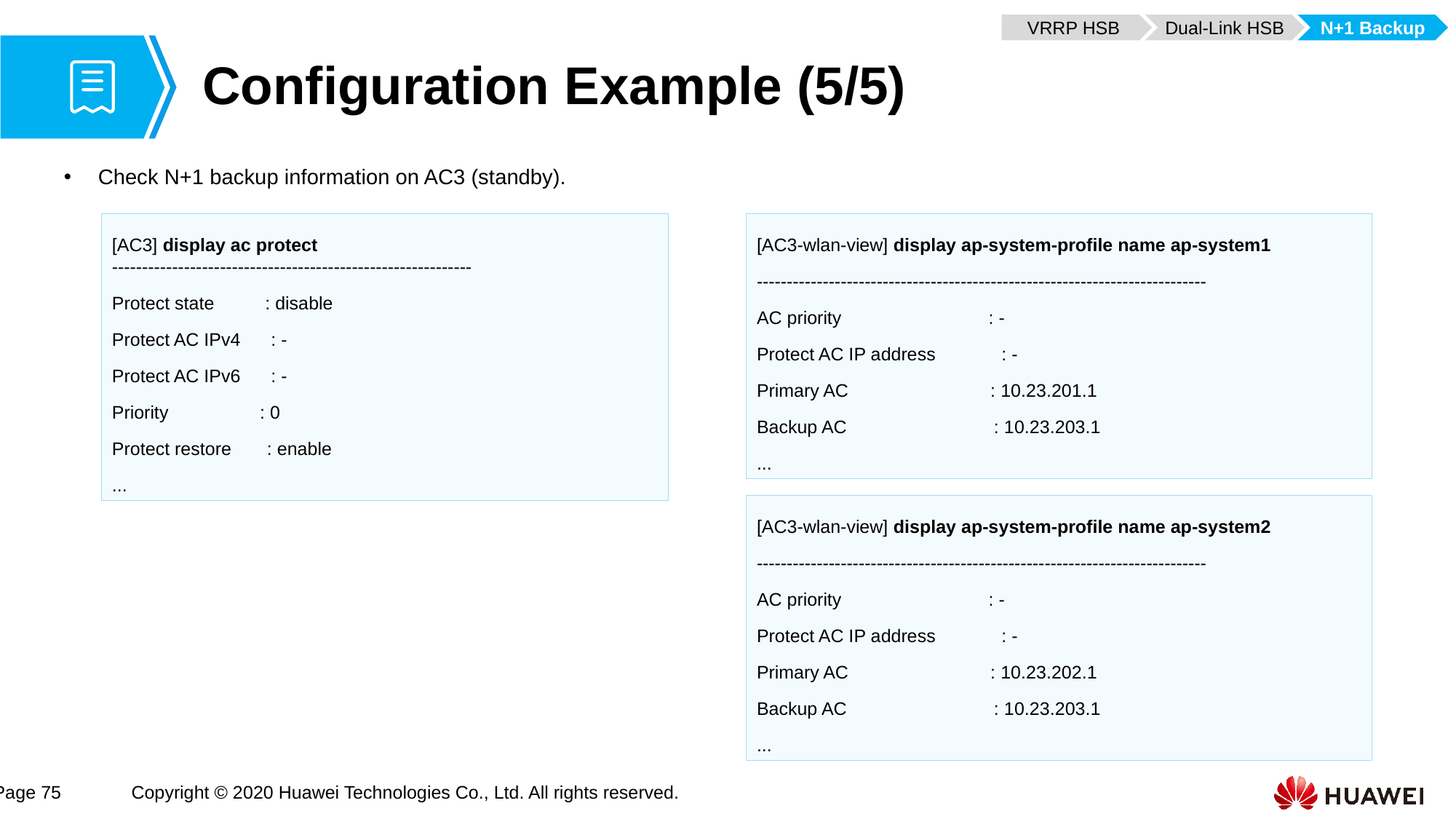

VRRP HSB
Dual-Link HSB
N+1 Backup
# Configuration Example (5/5)
Check N+1 backup information on AC3 (standby).
[AC3] display ac protect
------------------------------------------------------------
Protect state          : disable
Protect AC IPv4      : -
Protect AC IPv6      : -
Priority                  : 0
Protect restore       : enable
...
[AC3-wlan-view] display ap-system-profile name ap-system1
---------------------------------------------------------------------------
AC priority                             : -
Protect AC IP address             : -
Primary AC                            : 10.23.201.1
Backup AC                             : 10.23.203.1
...
[AC3-wlan-view] display ap-system-profile name ap-system2
---------------------------------------------------------------------------
AC priority                             : -
Protect AC IP address             : -
Primary AC                            : 10.23.202.1
Backup AC                             : 10.23.203.1
...